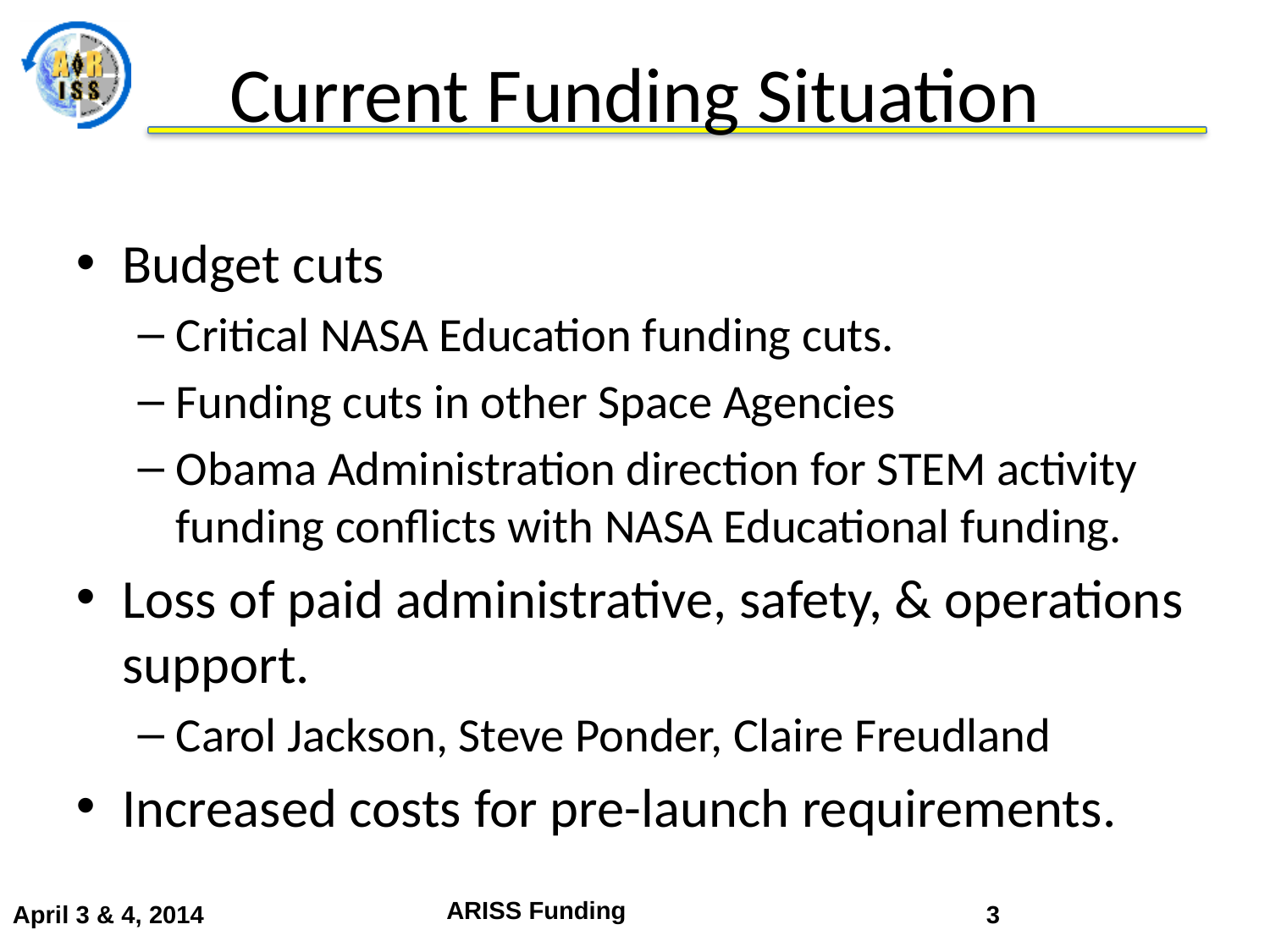

# Current Funding Situation
Budget cuts
Critical NASA Education funding cuts.
Funding cuts in other Space Agencies
Obama Administration direction for STEM activity funding conflicts with NASA Educational funding.
Loss of paid administrative, safety, & operations support.
Carol Jackson, Steve Ponder, Claire Freudland
Increased costs for pre-launch requirements.

ARISS Funding
April 3 & 4, 2014
3